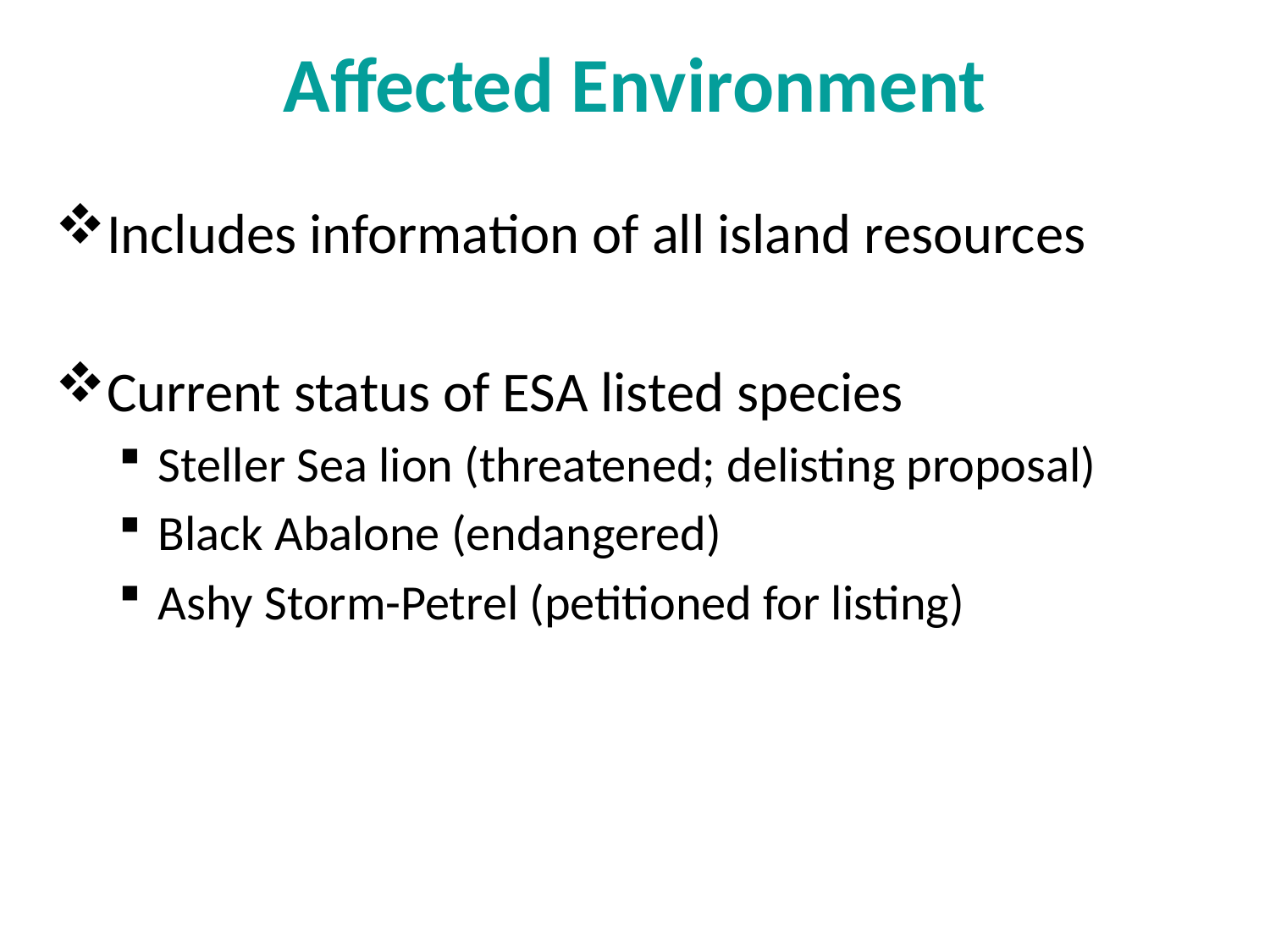

# Affected Environment
Includes information of all island resources

Current status of ESA listed species
Steller Sea lion (threatened; delisting proposal)
Black Abalone (endangered)
Ashy Storm-Petrel (petitioned for listing)